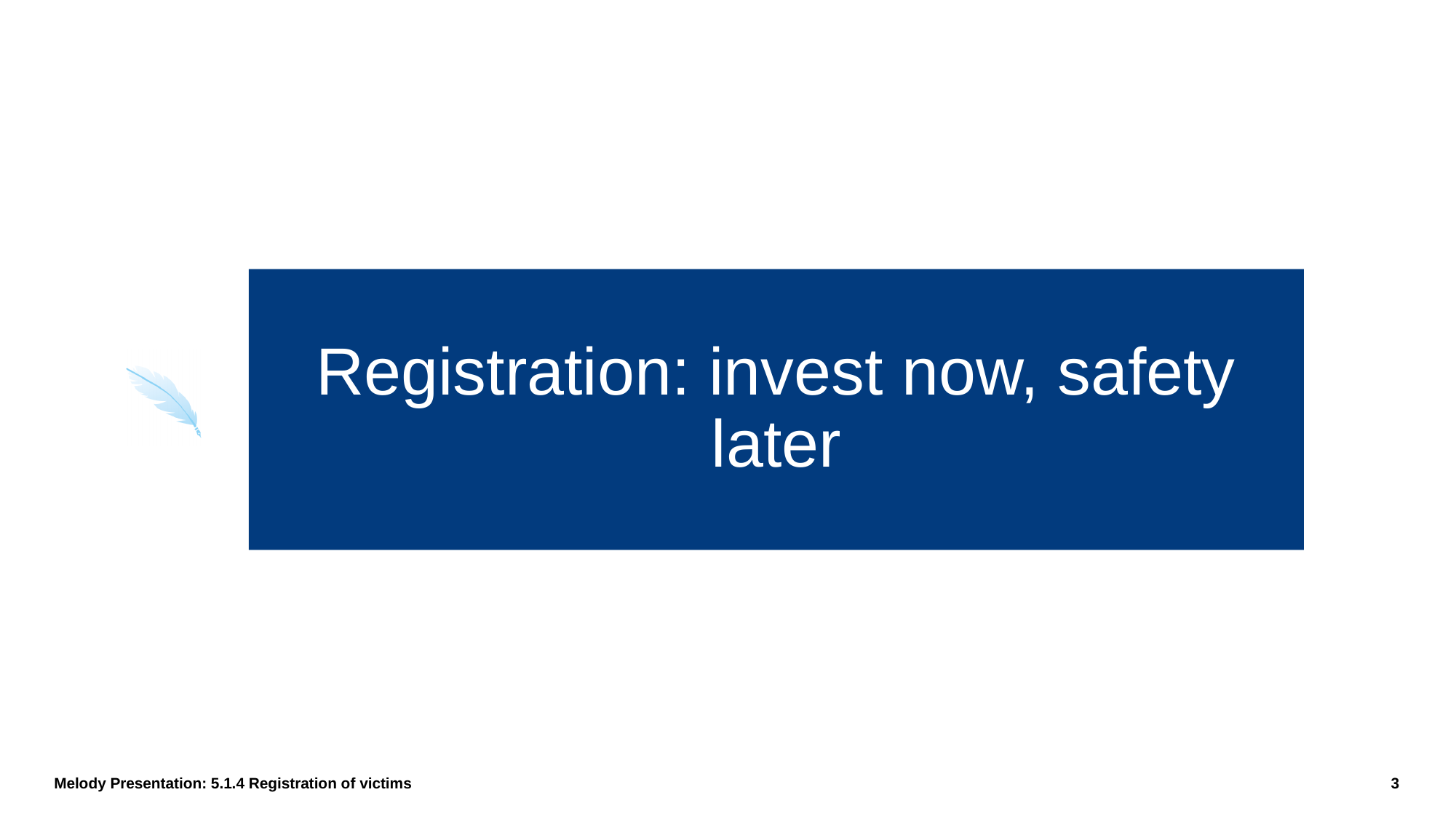

# Registration: invest now, safety later
Melody Presentation: 5.1.4 Registration of victims
3